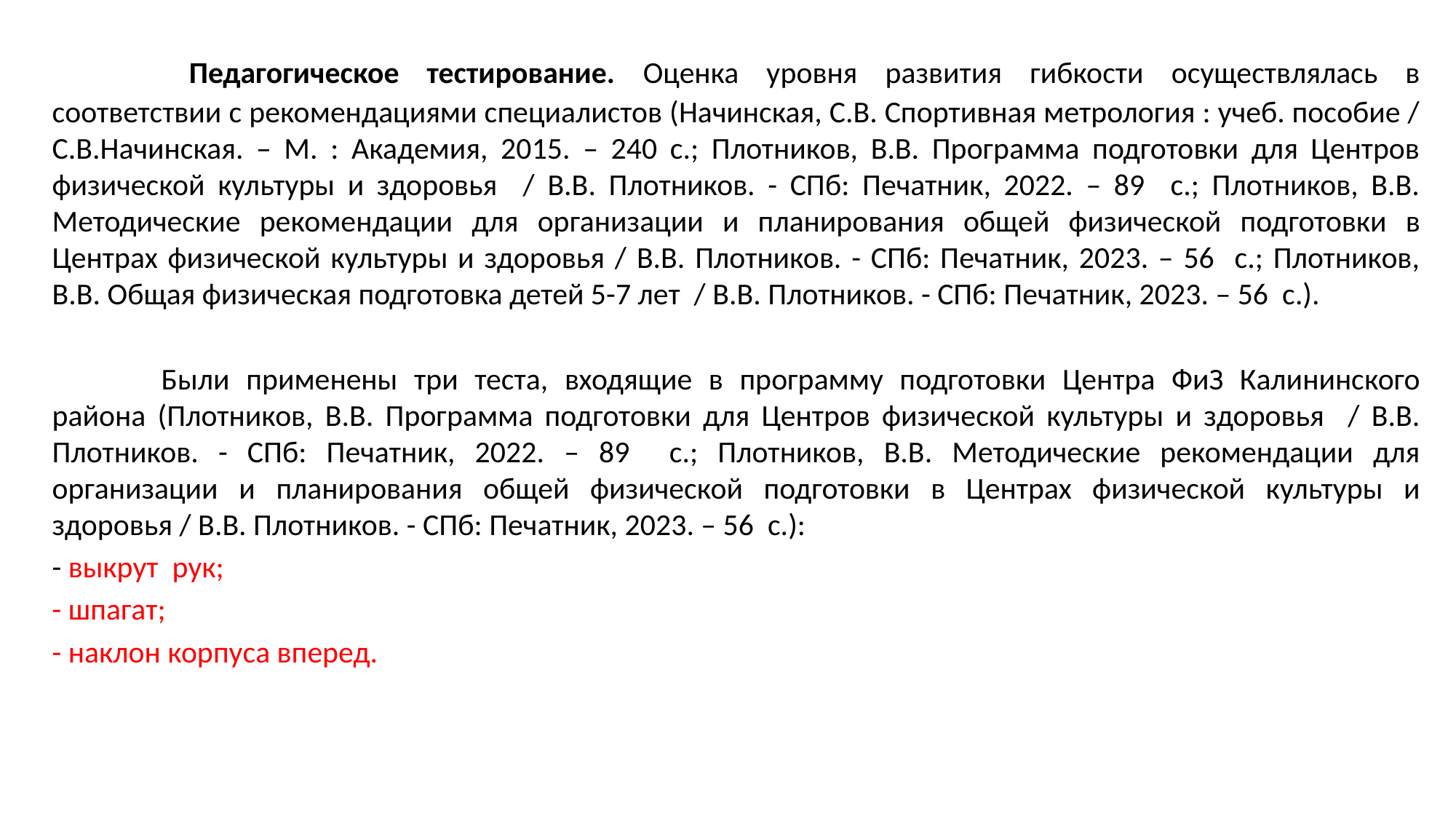

Педагогическое тестирование. Оценка уровня развития гибкости осуществлялась в соответствии с рекомендациями специалистов (Начинская, С.В. Спортивная метрология : учеб. пособие / С.В.Начинская. – М. : Академия, 2015. – 240 с.; Плотников, В.В. Программа подготовки для Центров физической культуры и здоровья  / В.В. Плотников. - СПб: Печатник, 2022. – 89  с.; Плотников, В.В. Методические рекомендации для организации и планирования общей физической подготовки в Центрах физической культуры и здоровья / В.В. Плотников. - СПб: Печатник, 2023. – 56  с.; Плотников, В.В. Общая физическая подготовка детей 5-7 лет  / В.В. Плотников. - СПб: Печатник, 2023. – 56  с.).

	Были применены три теста, входящие в программу подготовки Центра ФиЗ Калининского района (Плотников, В.В. Программа подготовки для Центров физической культуры и здоровья  / В.В. Плотников. - СПб: Печатник, 2022. – 89  с.; Плотников, В.В. Методические рекомендации для организации и планирования общей физической подготовки в Центрах физической культуры и здоровья / В.В. Плотников. - СПб: Печатник, 2023. – 56  с.):
- выкрут  рук;
- шпагат;
- наклон корпуса вперед.

#